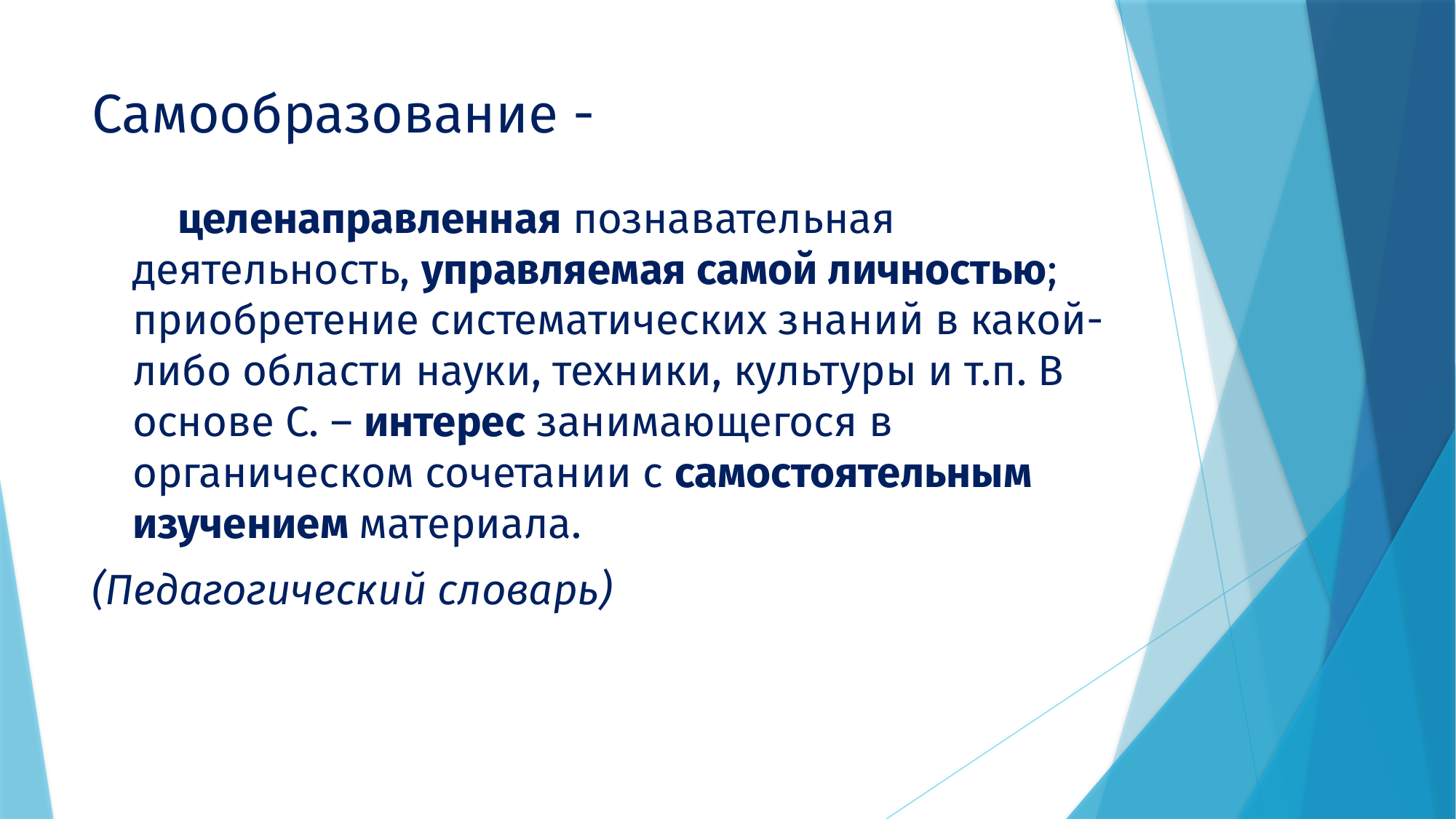

# Самообразование -
целенаправленная познавательная деятельность, управляемая самой личностью; приобретение систематических знаний в какой-либо области науки, техники, культуры и т.п. В основе С. – интерес занимающегося в органическом сочетании с самостоятельным изучением материала.
(Педагогический словарь)